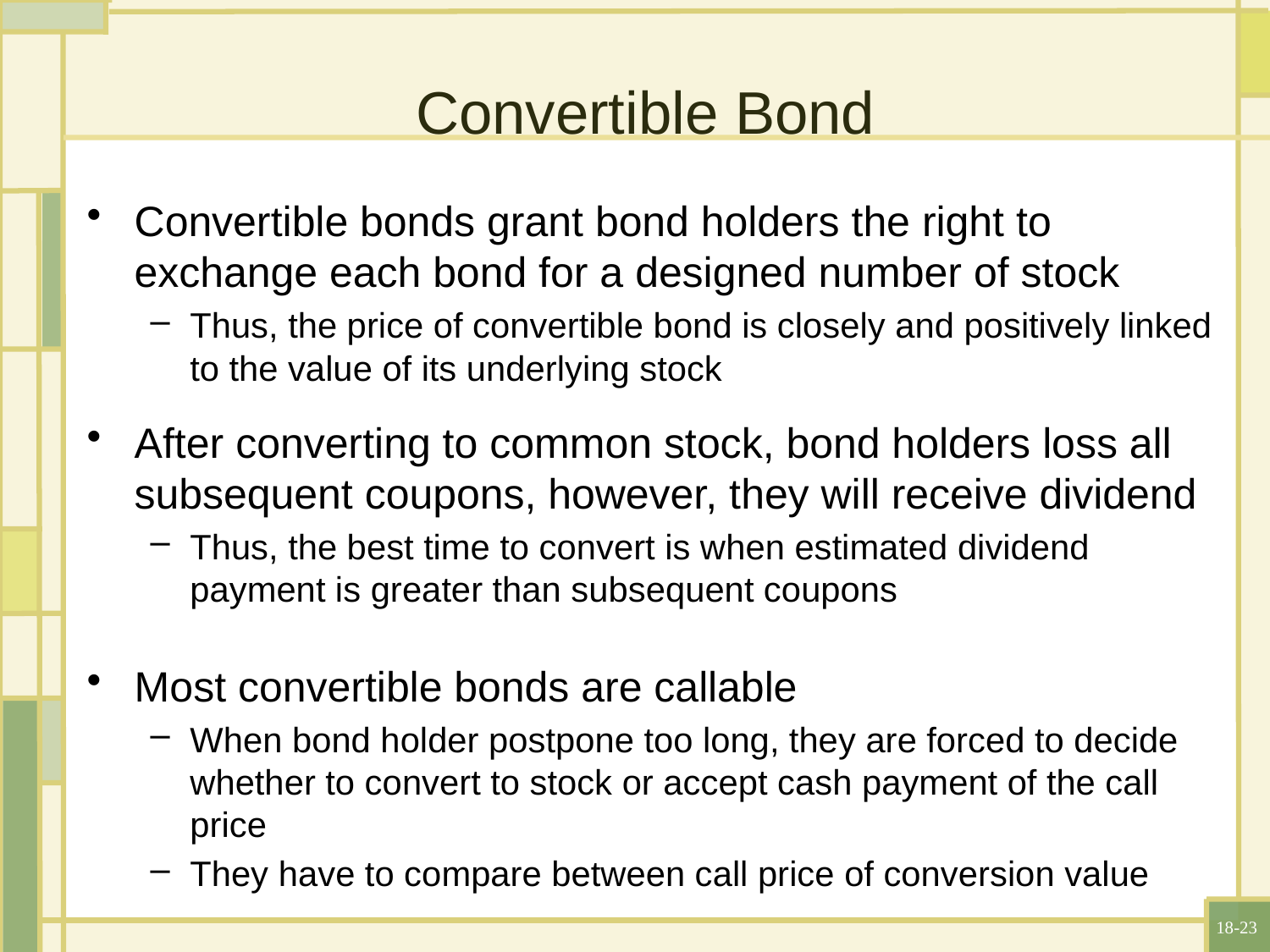

Convertible bonds grant bond holders the right to exchange each bond for a designed number of stock
Thus, the price of convertible bond is closely and positively linked to the value of its underlying stock

After converting to common stock, bond holders loss all subsequent coupons, however, they will receive dividend
Thus, the best time to convert is when estimated dividend payment is greater than subsequent coupons

Most convertible bonds are callable
When bond holder postpone too long, they are forced to decide whether to convert to stock or accept cash payment of the call price
They have to compare between call price of conversion value

Convertible Bond